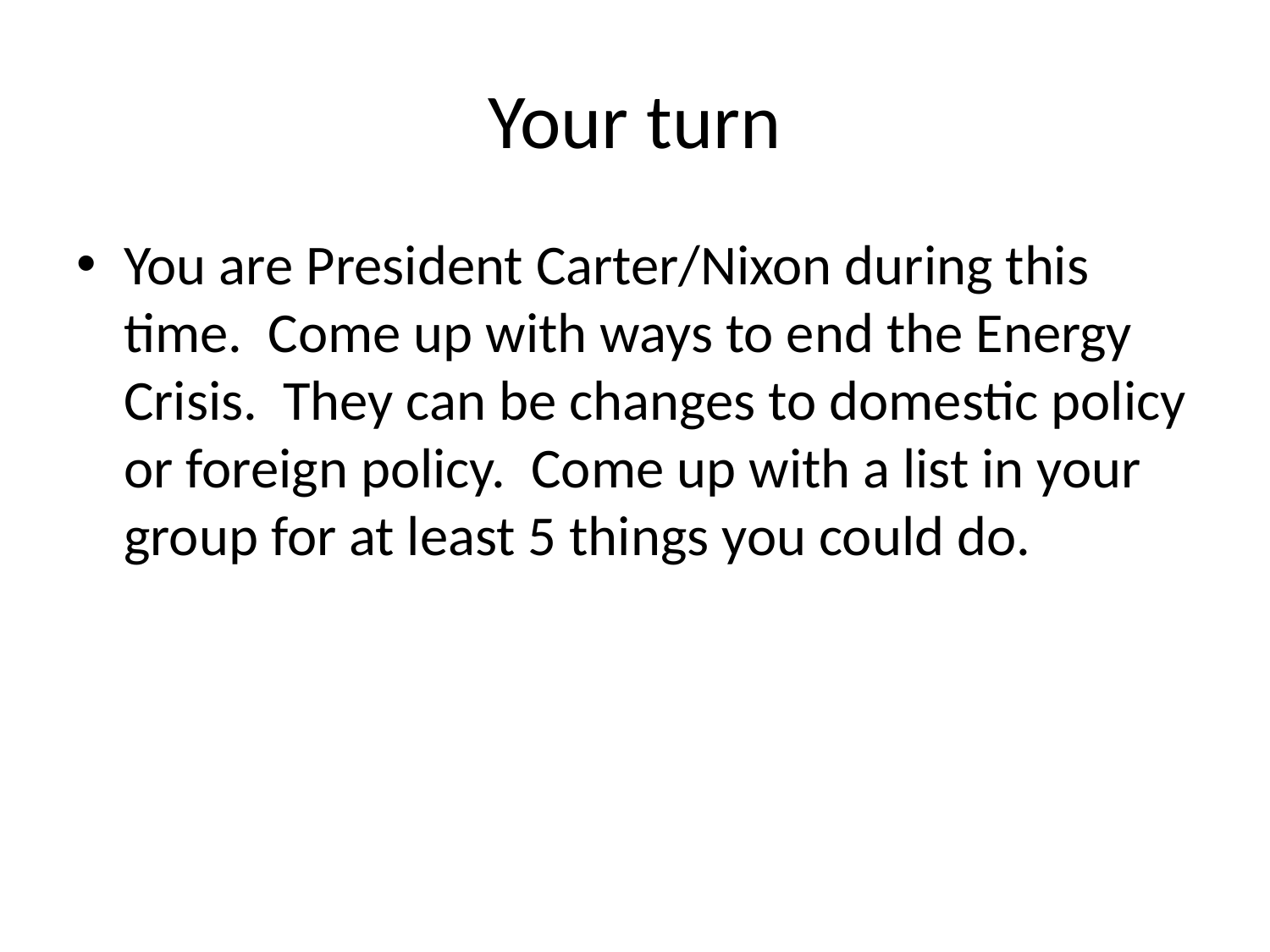

# Your turn
You are President Carter/Nixon during this time.  Come up with ways to end the Energy Crisis.  They can be changes to domestic policy or foreign policy.  Come up with a list in your group for at least 5 things you could do.